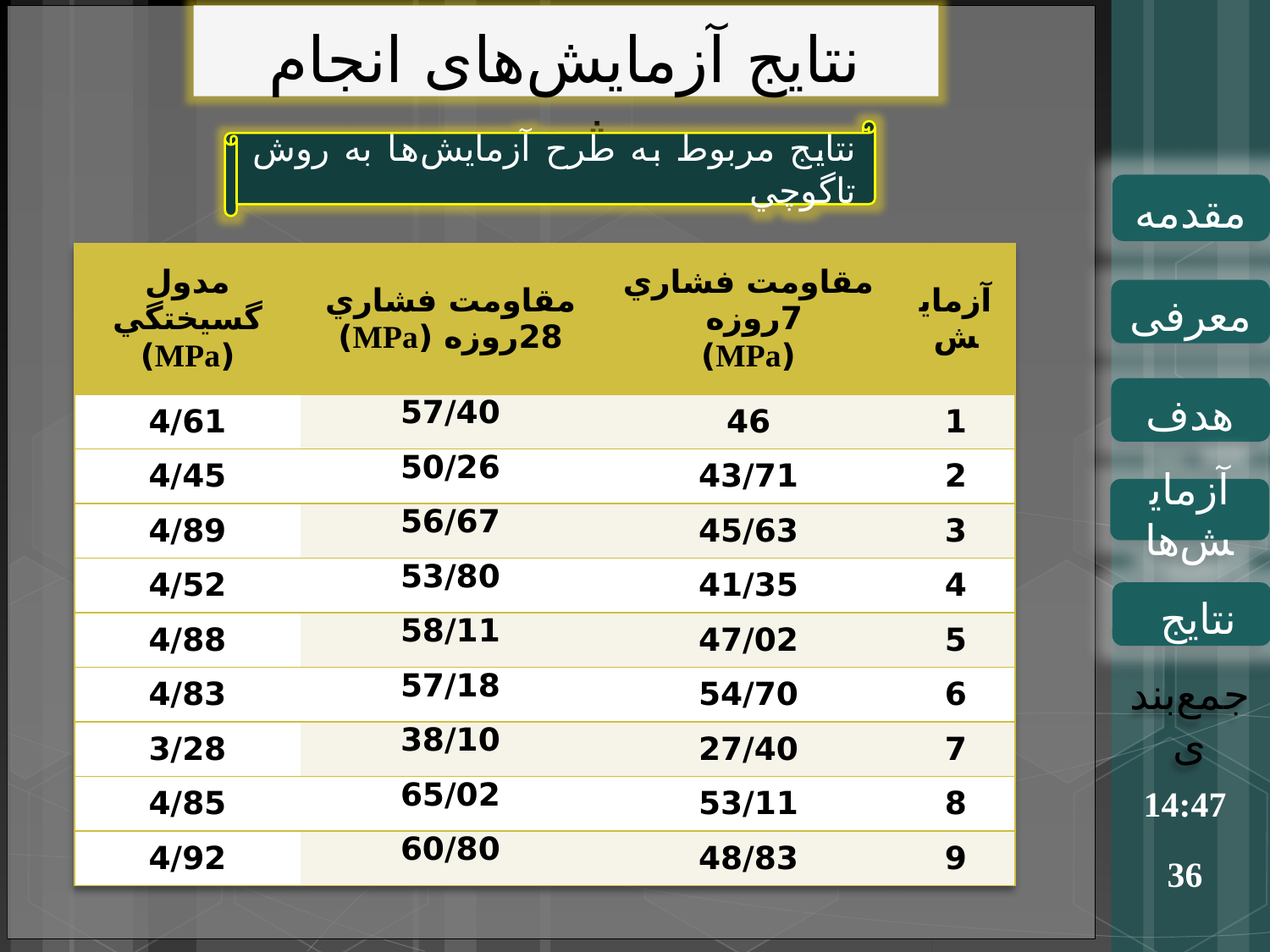

نتایج آزمایش‌های انجام شده
نتايج مربوط به طرح آزمايش‌ها به روش تاگوچي
مقدمه
| مدول گسيختگي (MPa) | مقاومت فشاري 28روزه (MPa) | مقاومت فشاري 7روزه (MPa) | آزمايش |
| --- | --- | --- | --- |
| 4/61 | 57/40 | 46 | 1 |
| 4/45 | 50/26 | 43/71 | 2 |
| 4/89 | 56/67 | 45/63 | 3 |
| 4/52 | 53/80 | 41/35 | 4 |
| 4/88 | 58/11 | 47/02 | 5 |
| 4/83 | 57/18 | 54/70 | 6 |
| 3/28 | 38/10 | 27/40 | 7 |
| 4/85 | 65/02 | 53/11 | 8 |
| 4/92 | 60/80 | 48/83 | 9 |
معرفی
هدف
آزمایش‌ها
نتایج
جمع‌بندی